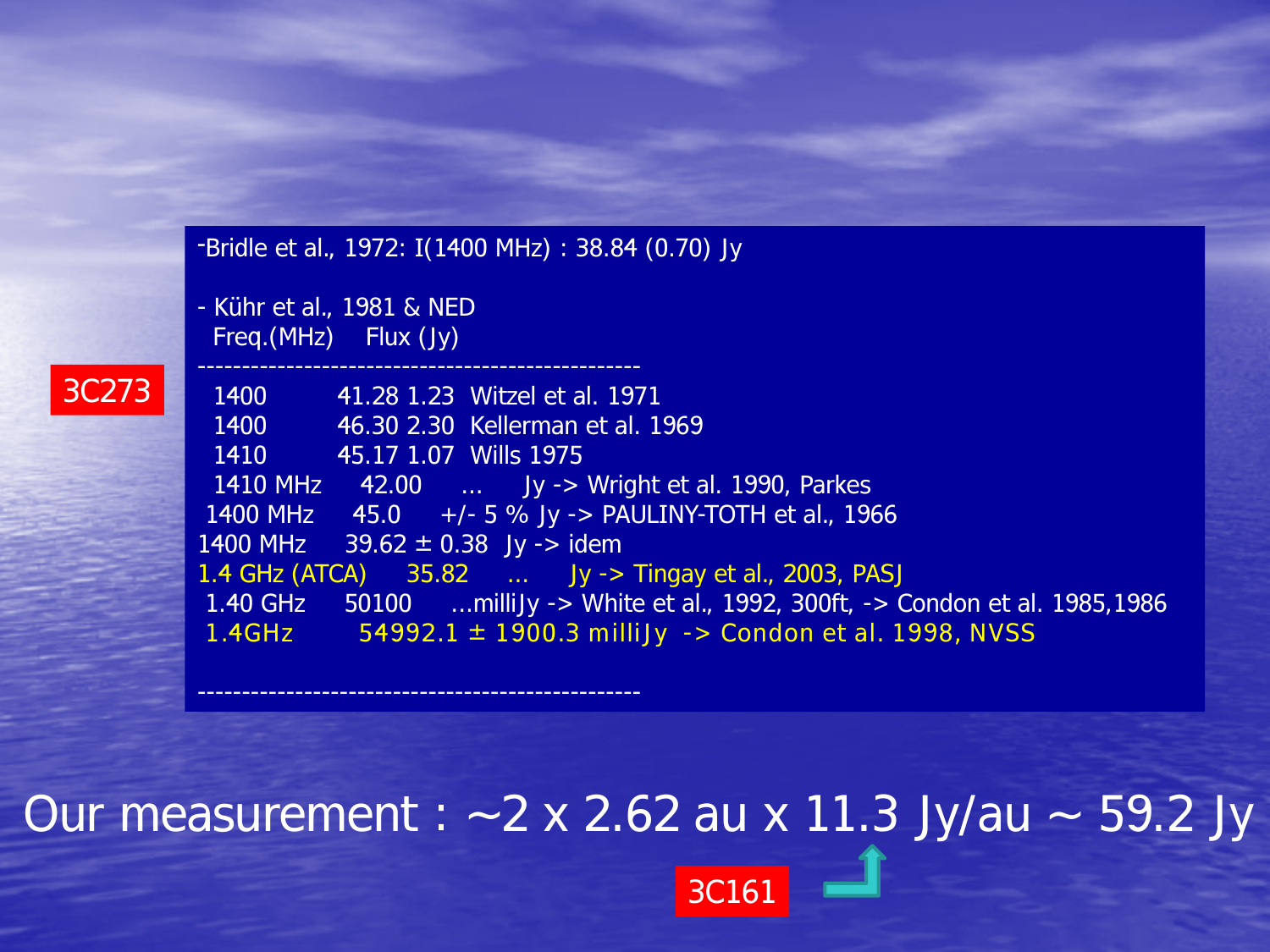

Bridle et al., 1972: I(1400 MHz) : 38.84 (0.70) Jy
- Kühr et al., 1981 & NED
  Freq.(MHz)    Flux (Jy) 
--------------------------------------------------
  1400         41.28 1.23  Witzel et al. 1971
  1400         46.30 2.30  Kellerman et al. 1969
  1410         45.17 1.07  Wills 1975
  1410 MHz     42.00     ...     Jy -> Wright et al. 1990, Parkes
 1400 MHz     45.0     +/- 5 % Jy -> PAULINY-TOTH et al., 1966
1400 MHz     39.62 ± 0.38  Jy -> idem
1.4 GHz (ATCA)     35.82     ...     Jy -> Tingay et al., 2003, PASJ
 1.40 GHz     50100     ...milliJy -> White et al., 1992, 300ft, -> Condon et al. 1985,1986
 1.4GHz         54992.1 ± 1900.3 milliJy  -> Condon et al. 1998, NVSS
--------------------------------------------------
3C273
Our measurement : ~2 x 2.62 au x 11.3 Jy/au ~ 59.2 Jy

3C161